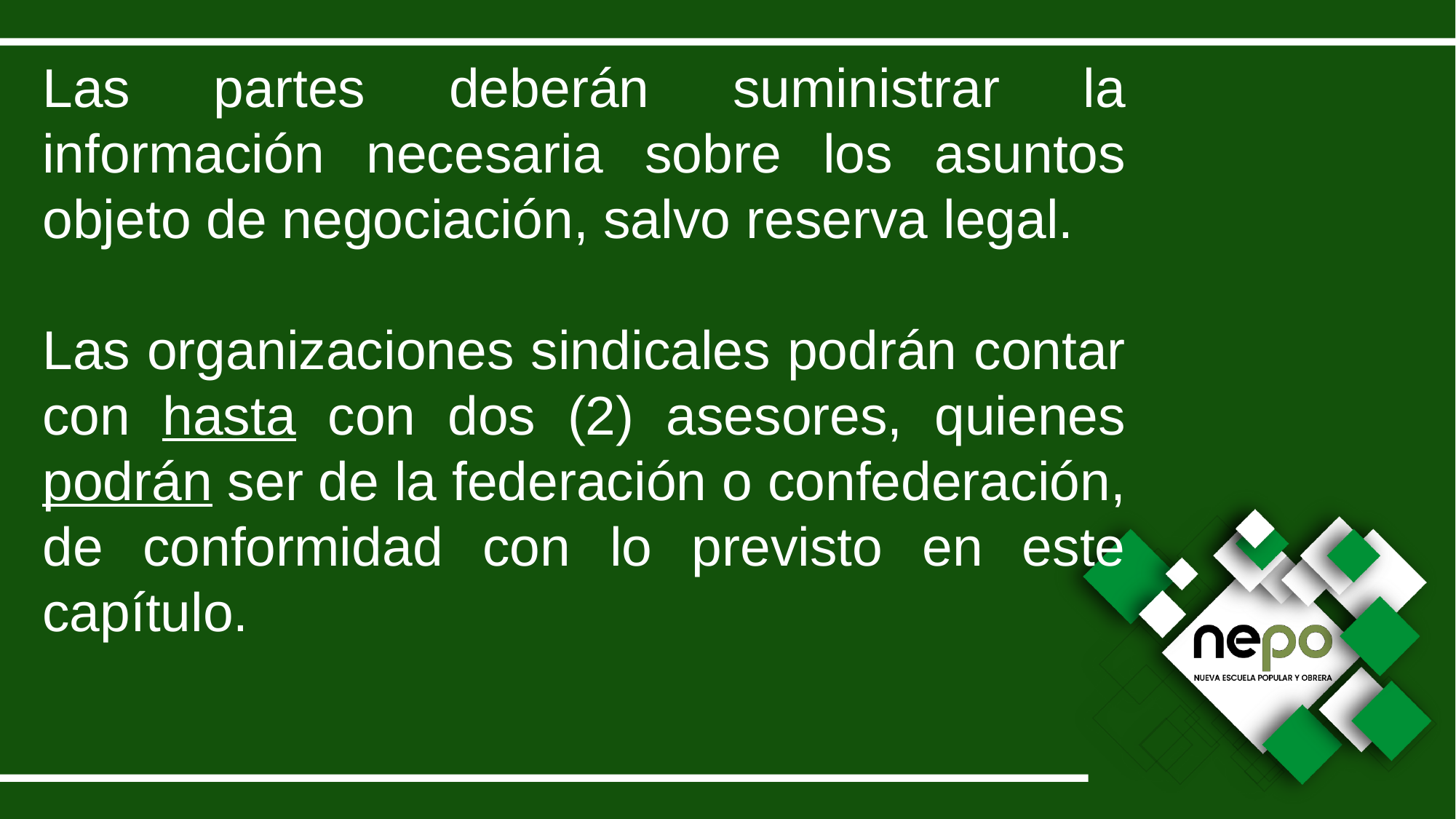

Las partes deberán suministrar la información necesaria sobre los asuntos objeto de negociación, salvo reserva legal.

Las organizaciones sindicales podrán contar con hasta con dos (2) asesores, quienes podrán ser de la federación o confederación, de conformidad con lo previsto en este capítulo.